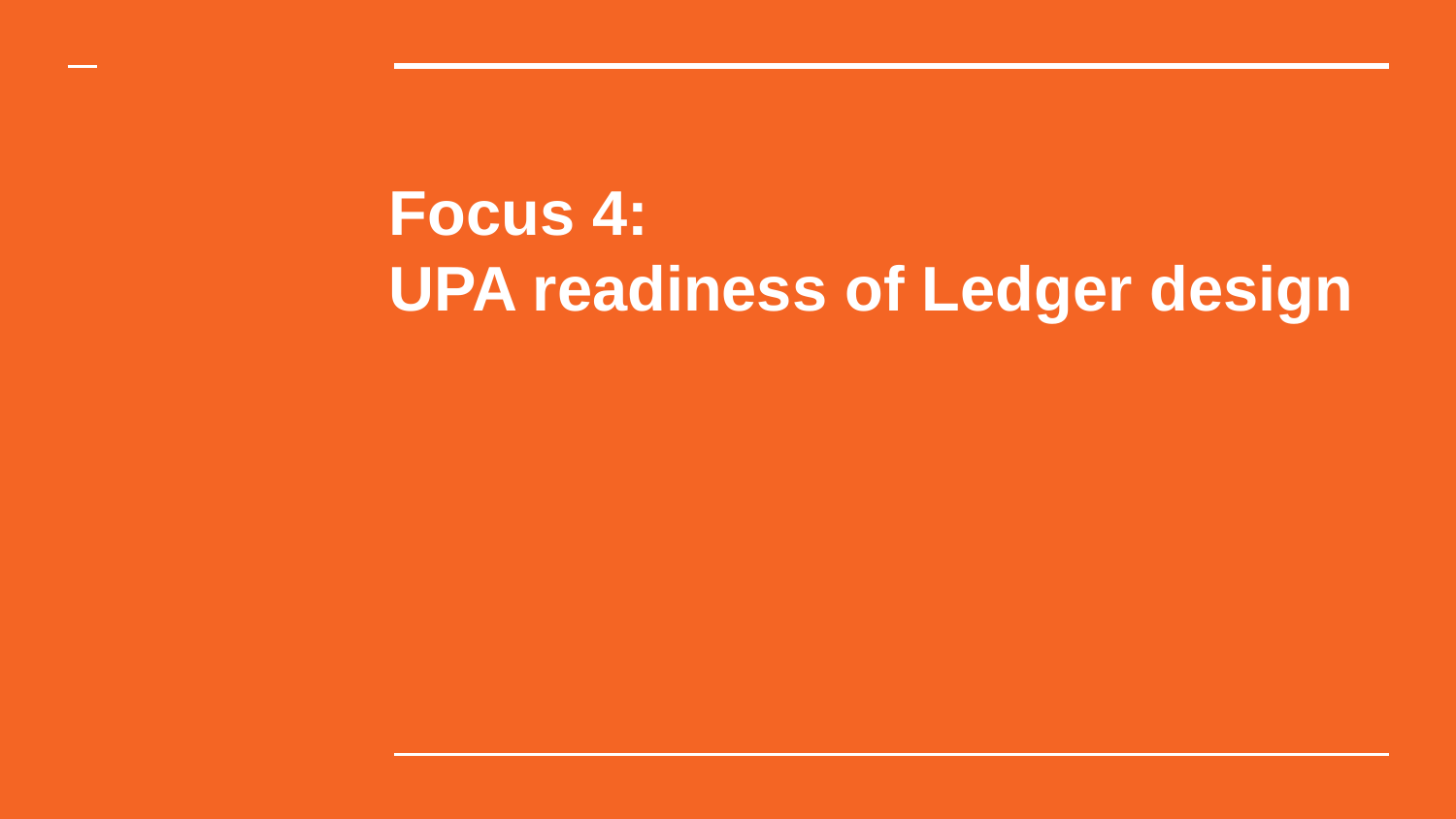

# Focus 4: UPA readiness of Ledger design